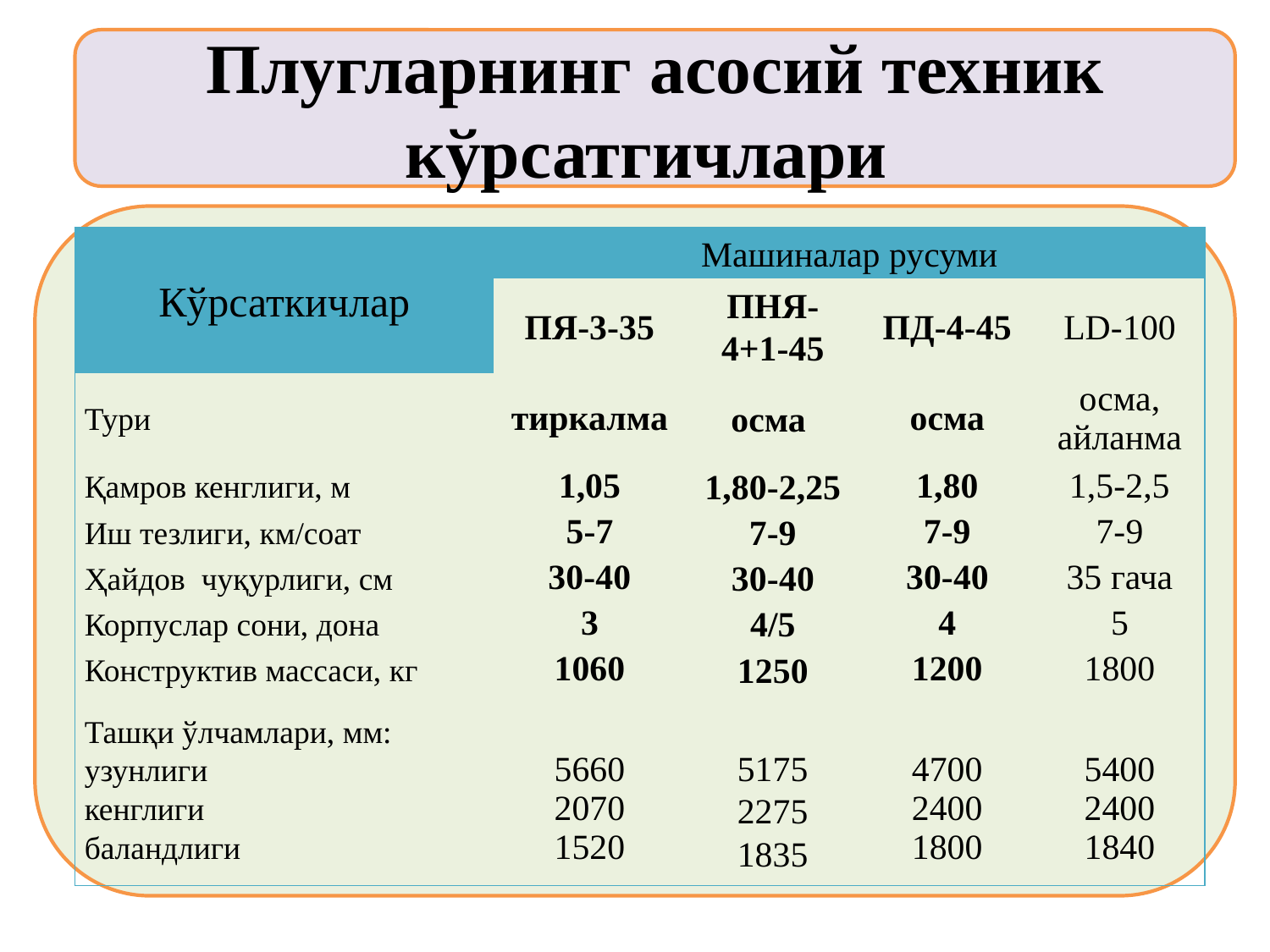

Плугларнинг асосий техник кўрсатгичлари

| Кўрсаткичлар | Машиналар русуми |  |  |  |
| --- | --- | --- | --- | --- |
|  | ПЯ-3-35 | ПНЯ-4+1-45 | ПД-4-45 | LD-100 |
| Тури | тиркалма | осма | осма | осма, айланма |
| Қамров кенглиги, м | 1,05 | 1,80-2,25 | 1,80 | 1,5-2,5 |
| Иш тезлиги, км/соат | 5-7 | 7-9 | 7-9 | 7-9 |
| Ҳайдов чуқурлиги, см | 30-40 | 30-40 | 30-40 | 35 гача |
| Корпуслар сони, дона | 3 | 4/5 | 4 | 5 |
| Конструктив массаси, кг | 1060 | 1250 | 1200 | 1800 |
| Ташқи ўлчамлари, мм: узунлиги кенглиги баландлиги | 5660 2070 1520 | 5175 2275 1835 | 4700 2400 1800 | 5400 2400 1840 |